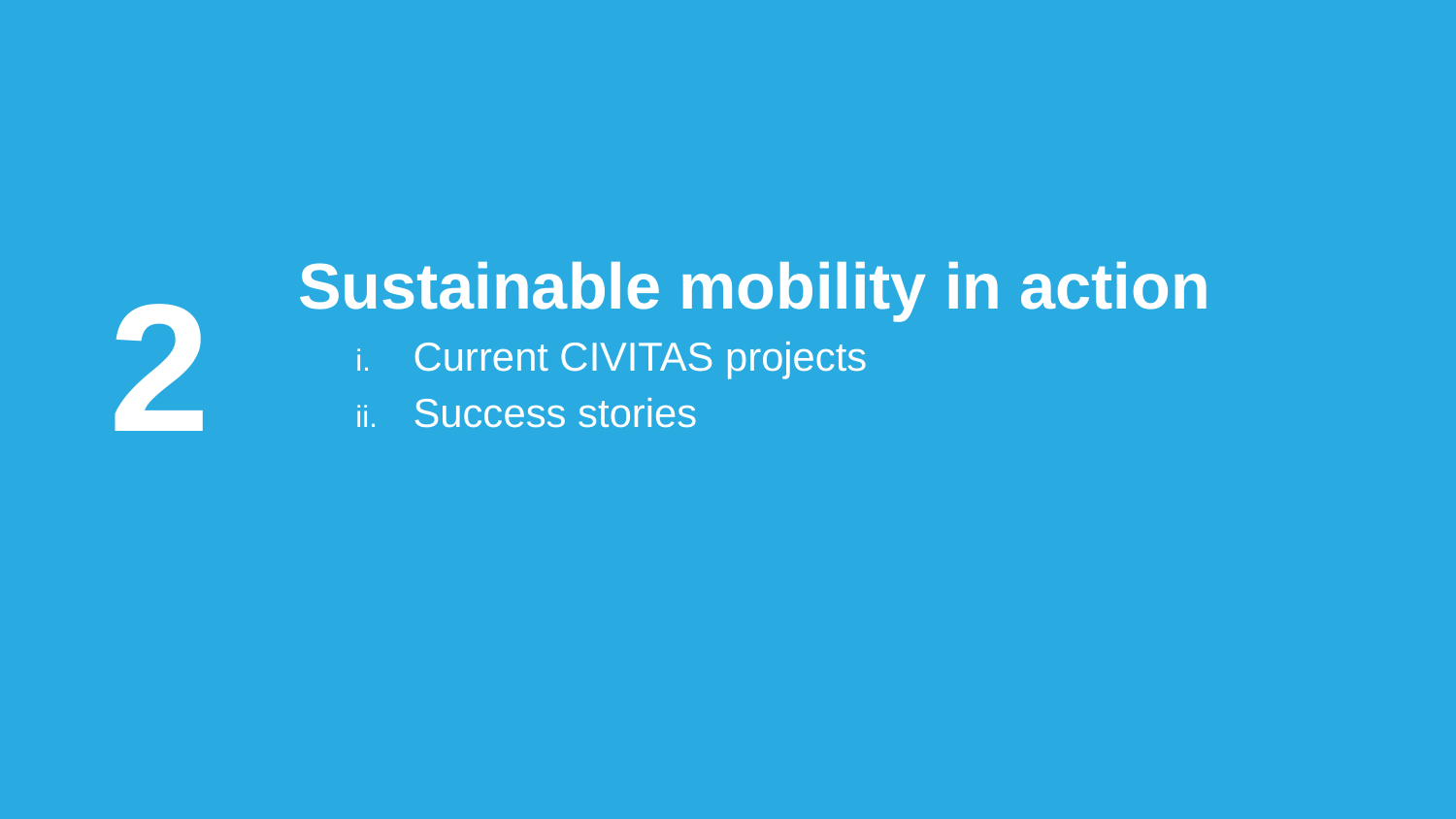

2
Sustainable mobility in action
Current CIVITAS projects
Success stories